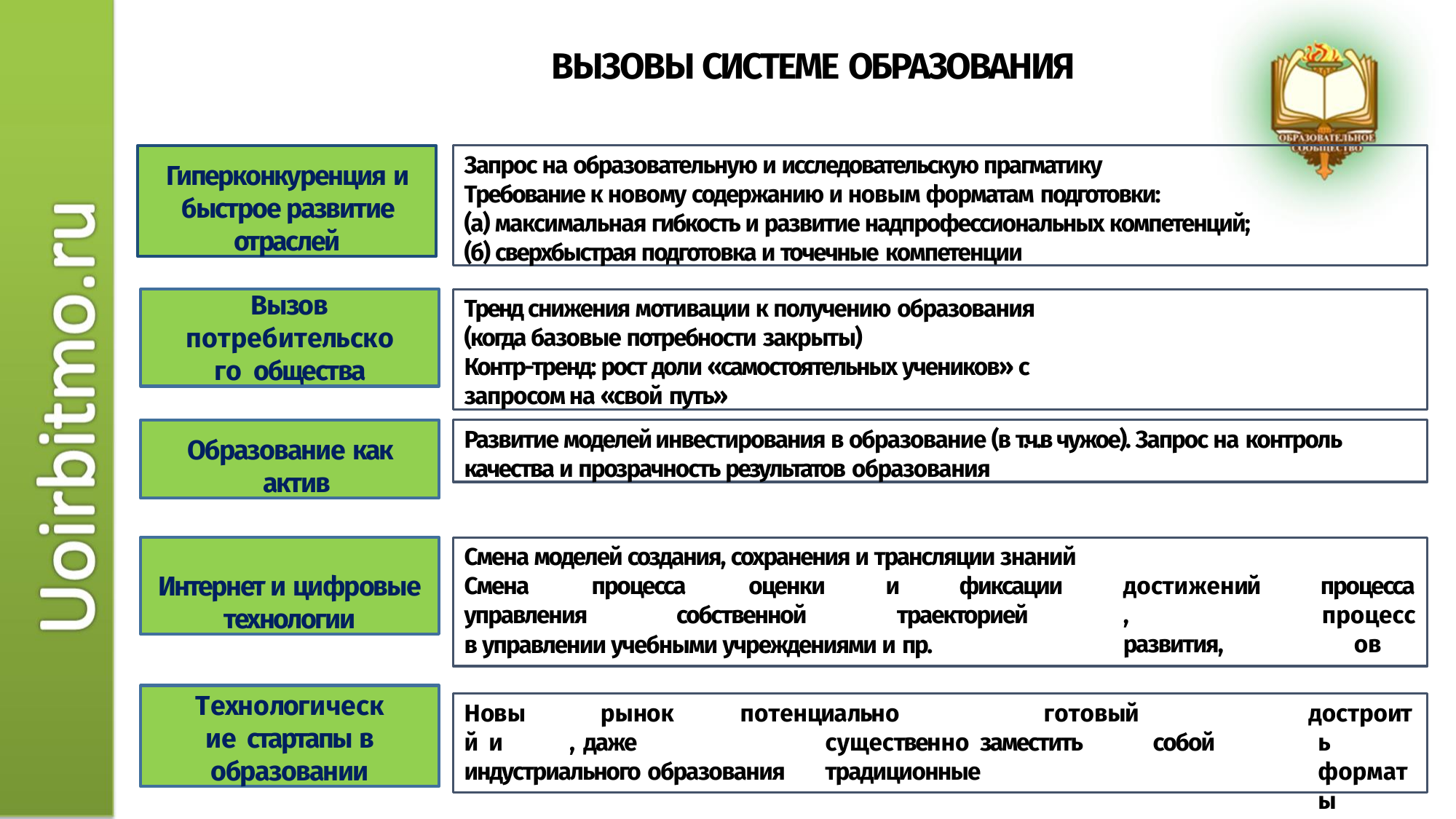

# ВЫЗОВЫ СИСТЕМЕ ОБРАЗОВАНИЯ
Гиперконкуренция и  быстрое развитие  отраслей
Запрос на образовательную и исследовательскую прагматику  Требование к новому содержанию и новым форматам подготовки:
(а) максимальная гибкость и развитие надпрофессиональных компетенций;  (б) сверхбыстрая подготовка и точечные компетенции
Вызов
потребительского  общества
Тренд снижения мотивации к получению образования  (когда базовые потребности закрыты)
Контр-тренд: рост доли «самостоятельных учеников» с запросом на «свой путь»
Образование как  актив
Развитие моделей инвестирования в образование (в т.ч.в чужое). Запрос на контроль
качества и прозрачность результатов образования

Интернет и цифровые
технологии

Смена моделей создания, сохранения и трансляции знаний  Смена	процесса	оценки	и	фиксации
управления	собственной	траекторией
достижений,
развития,
процесса
процессов
в управлении учебными учреждениями и пр.
Технологические  стартапы в
образовании

Новый  и
рынок,  даже
потенциально		готовый		существенно  заместить	собой	традиционные
достроить  форматы
индустриального образования